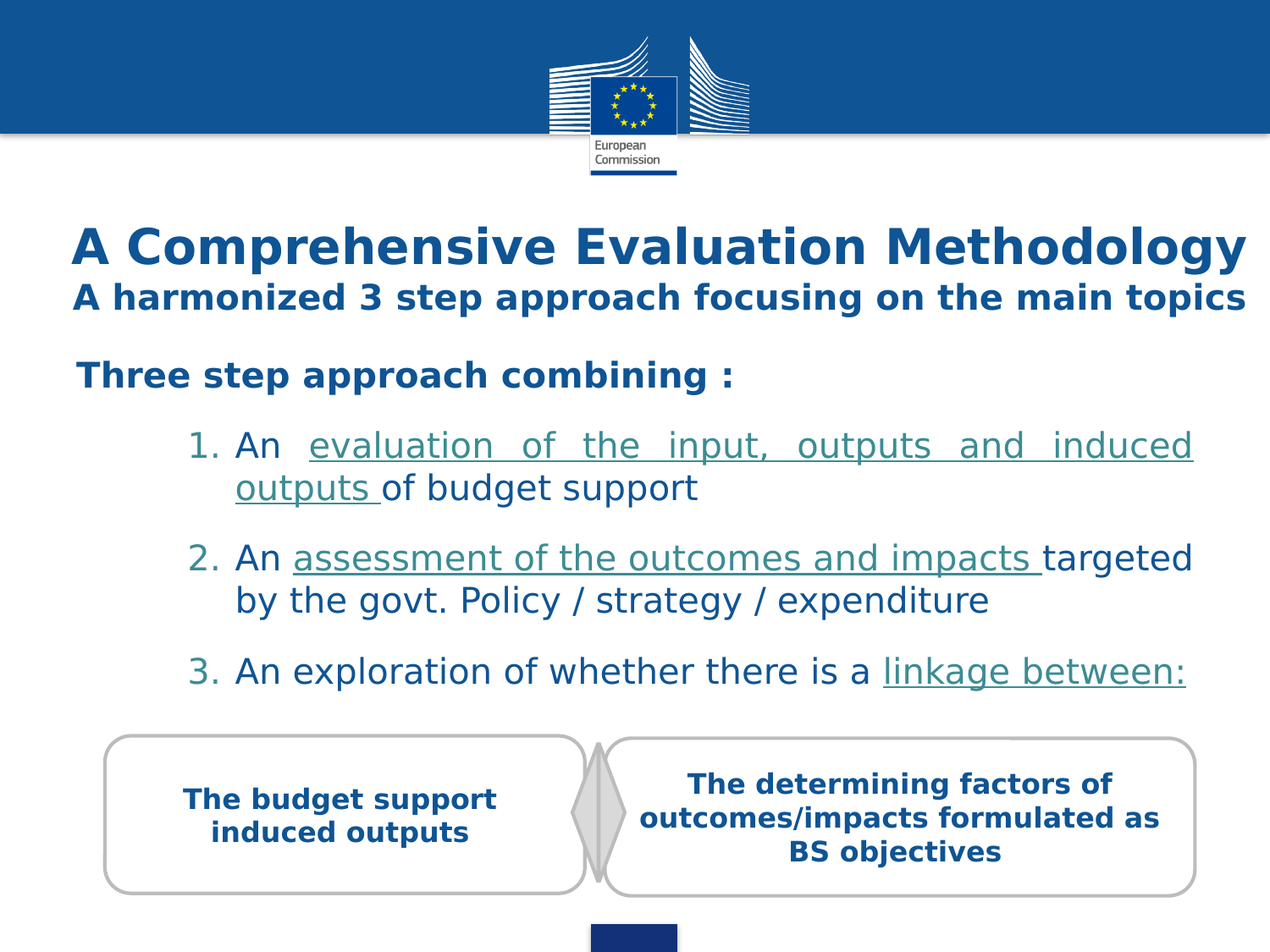

# A Comprehensive Evaluation Methodology A harmonized 3 step approach focusing on the main topics
Three step approach combining :
An evaluation of the input, outputs and induced outputs of budget support
An assessment of the outcomes and impacts targeted by the govt. Policy / strategy / expenditure
An exploration of whether there is a linkage between:
The budget support
induced outputs
The determining factors of outcomes/impacts formulated as BS objectives